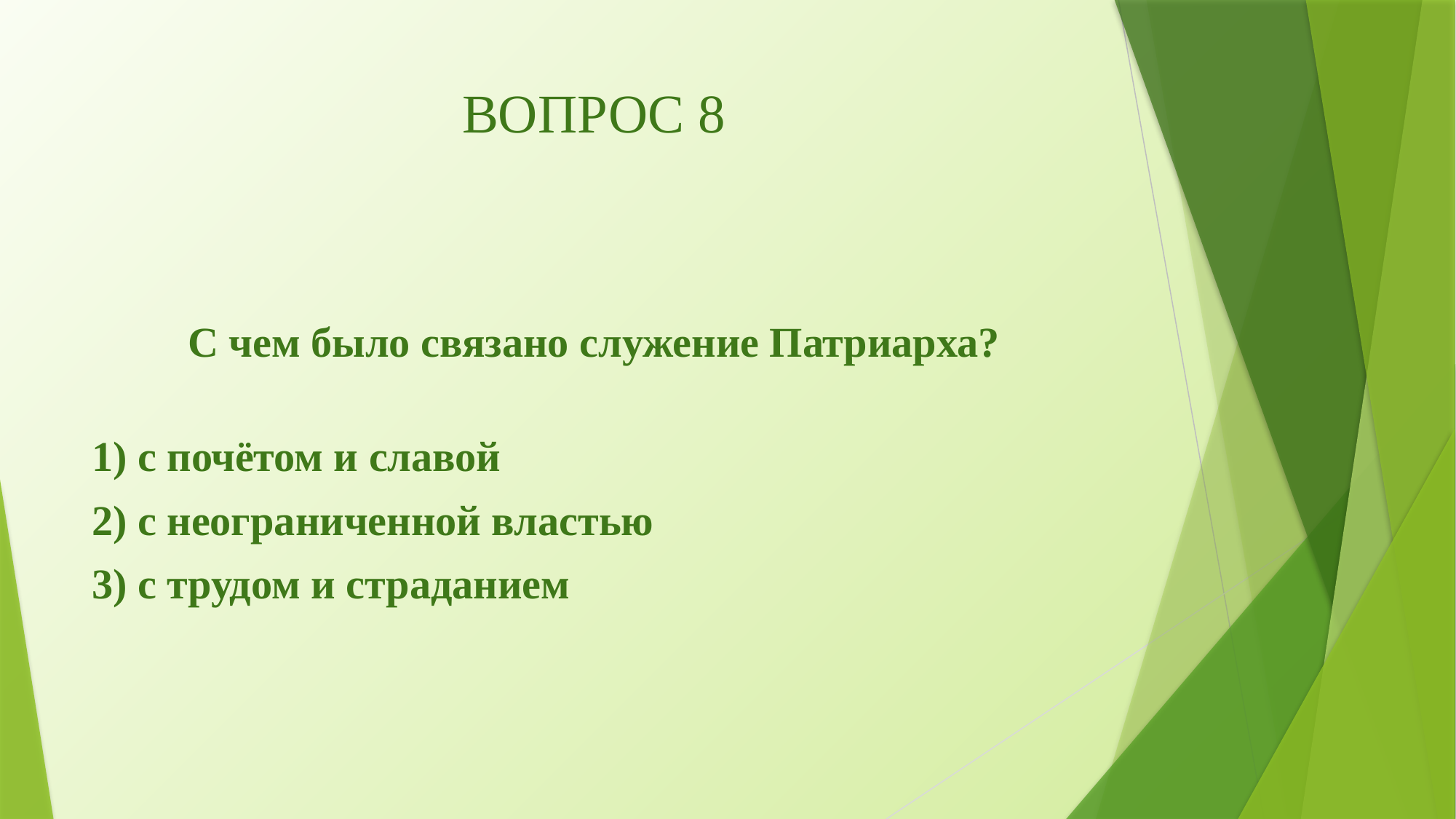

# ВОПРОС 8

С чем было связано служение Патриарха?

1) с почётом и славой
2) с неограниченной властью
3) с трудом и страданием